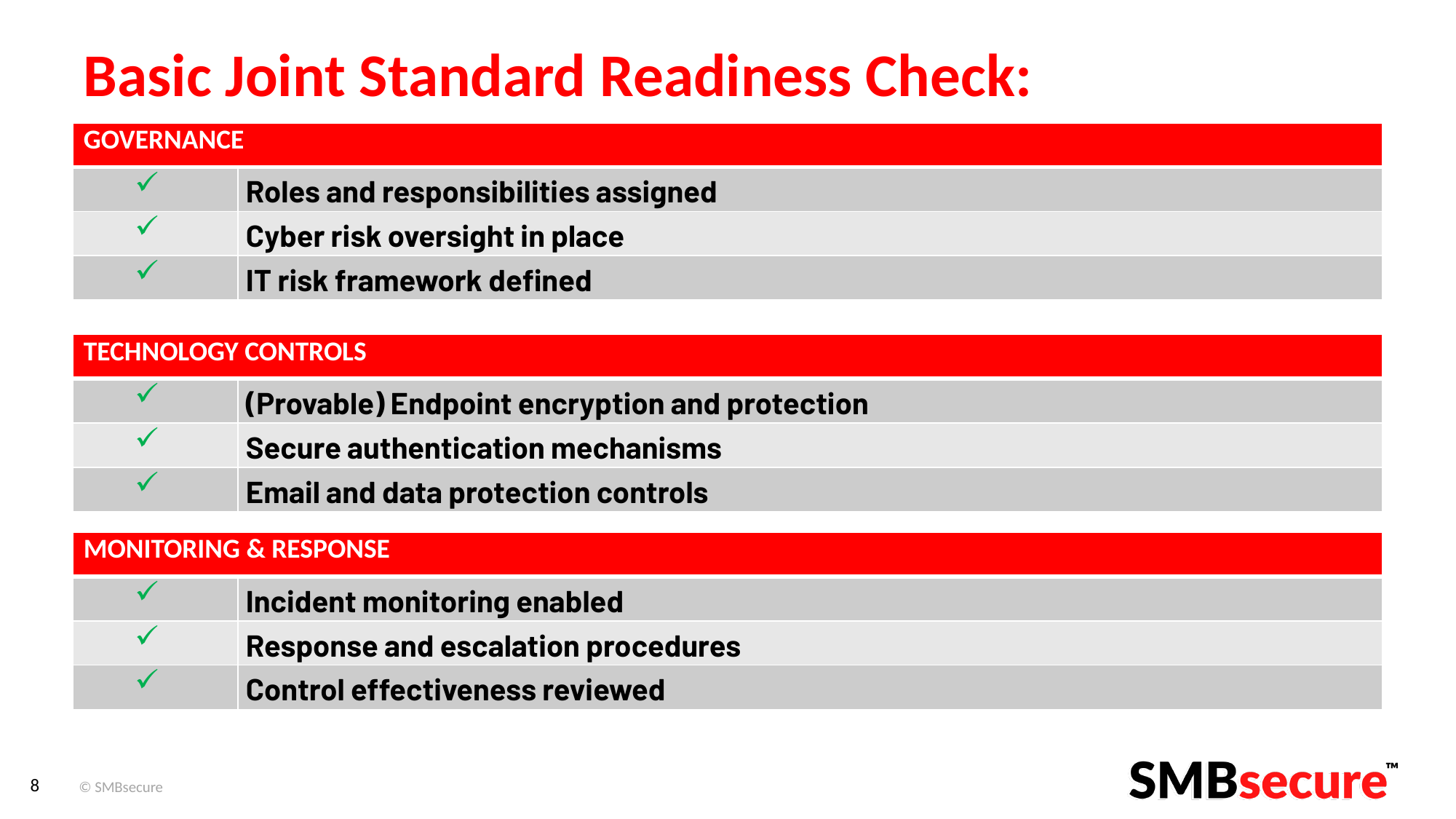

# Basic Joint Standard Readiness Check:
| GOVERNANCE |  |
| --- | --- |
|  | Roles and responsibilities assigned |
|  | Cyber risk oversight in place |
|  | IT risk framework defined |
| TECHNOLOGY CONTROLS |  |
| --- | --- |
|  | (Provable) Endpoint encryption and protection |
|  | Secure authentication mechanisms |
|  | Email and data protection controls |
| MONITORING & RESPONSE |  |
| --- | --- |
|  | Incident monitoring enabled |
|  | Response and escalation procedures |
|  | Control effectiveness reviewed |